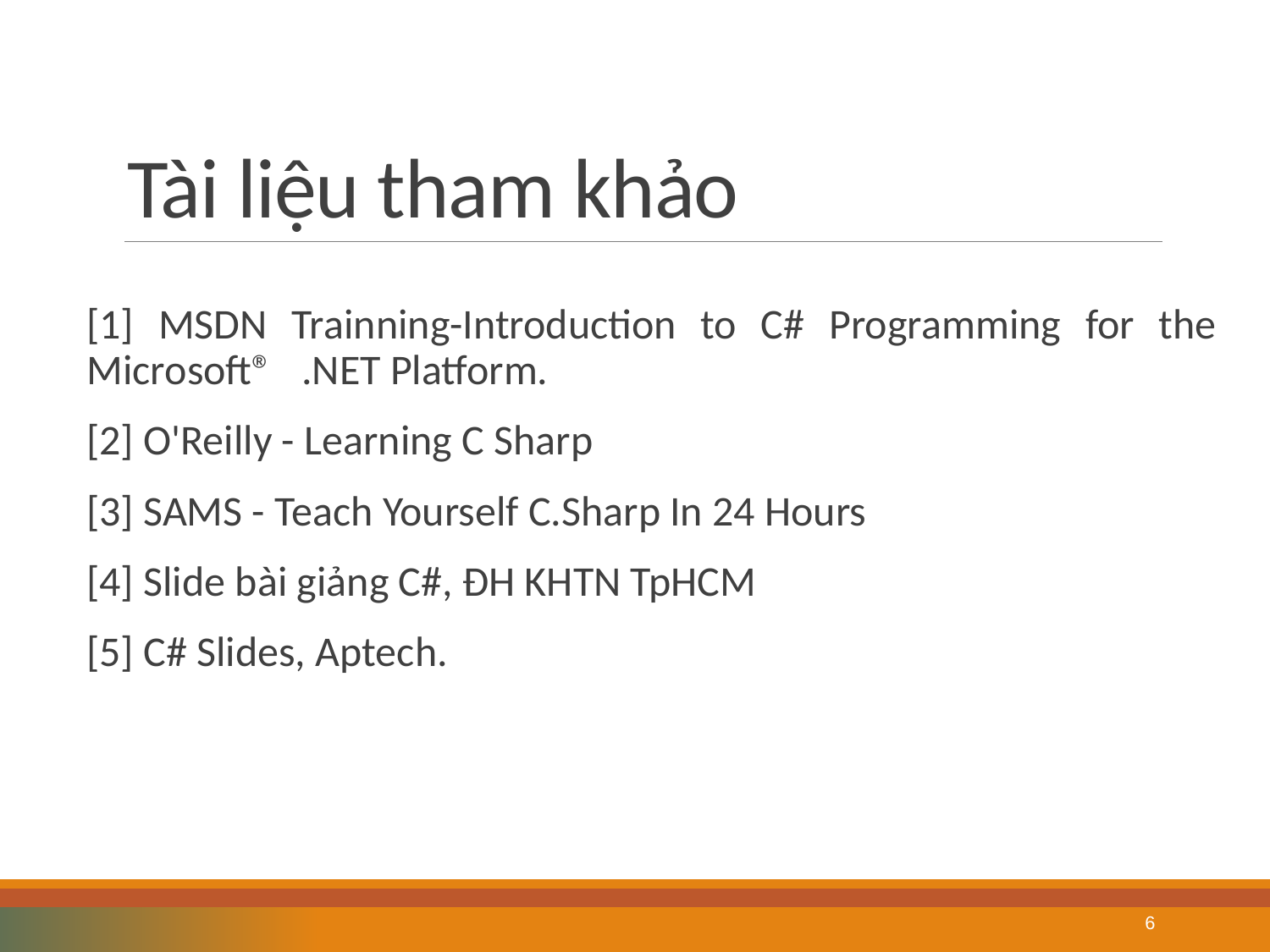

# Tài liệu tham khảo
[1] MSDN Trainning-Introduction to C# Programming for the Microsoft®   .NET Platform.
[2] O'Reilly - Learning C Sharp
[3] SAMS - Teach Yourself C.Sharp In 24 Hours
[4] Slide bài giảng C#, ĐH KHTN TpHCM
[5] C# Slides, Aptech.

6